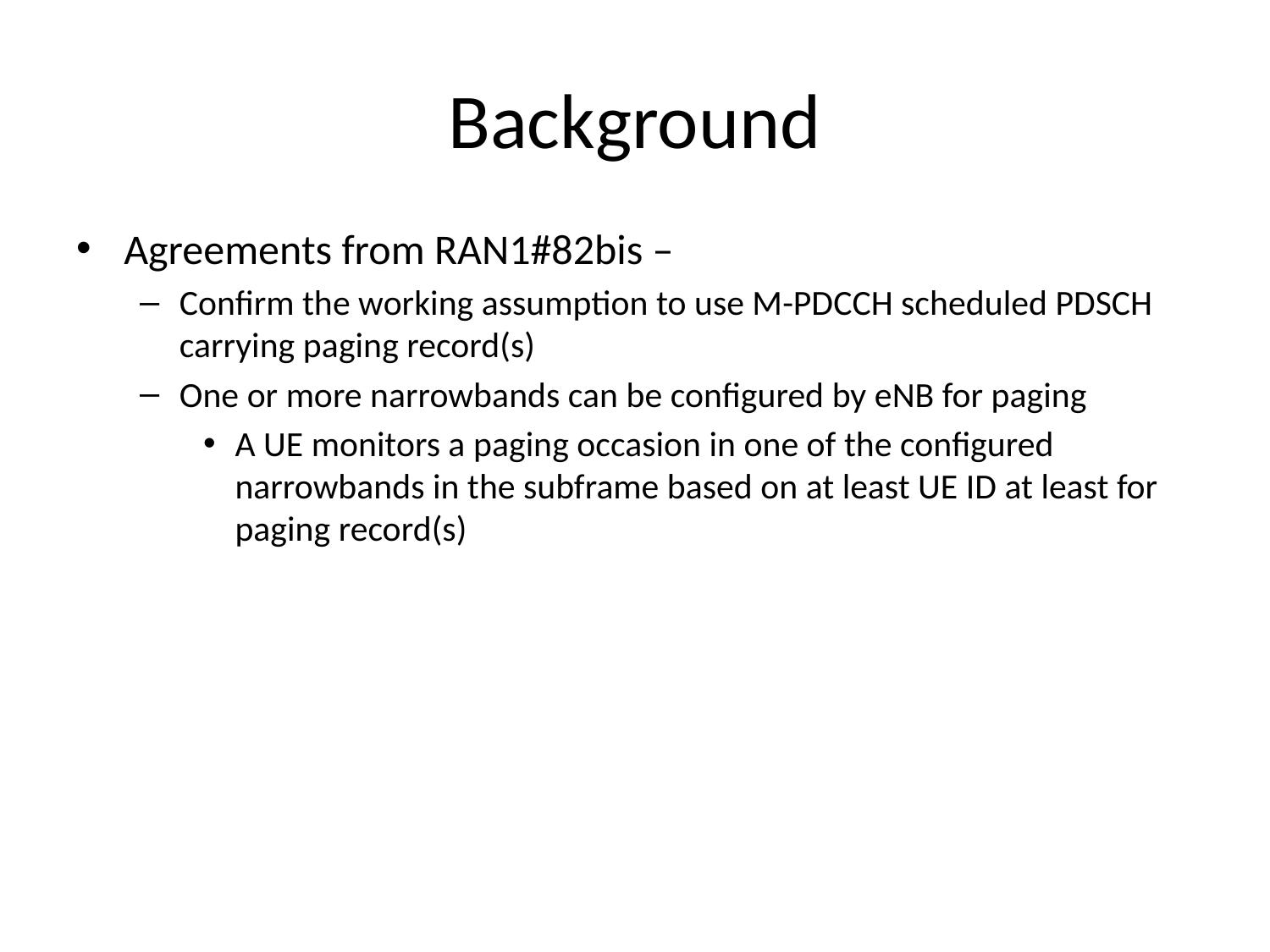

# Background
Agreements from RAN1#82bis –
Confirm the working assumption to use M-PDCCH scheduled PDSCH carrying paging record(s)
One or more narrowbands can be configured by eNB for paging
A UE monitors a paging occasion in one of the configured narrowbands in the subframe based on at least UE ID at least for paging record(s)